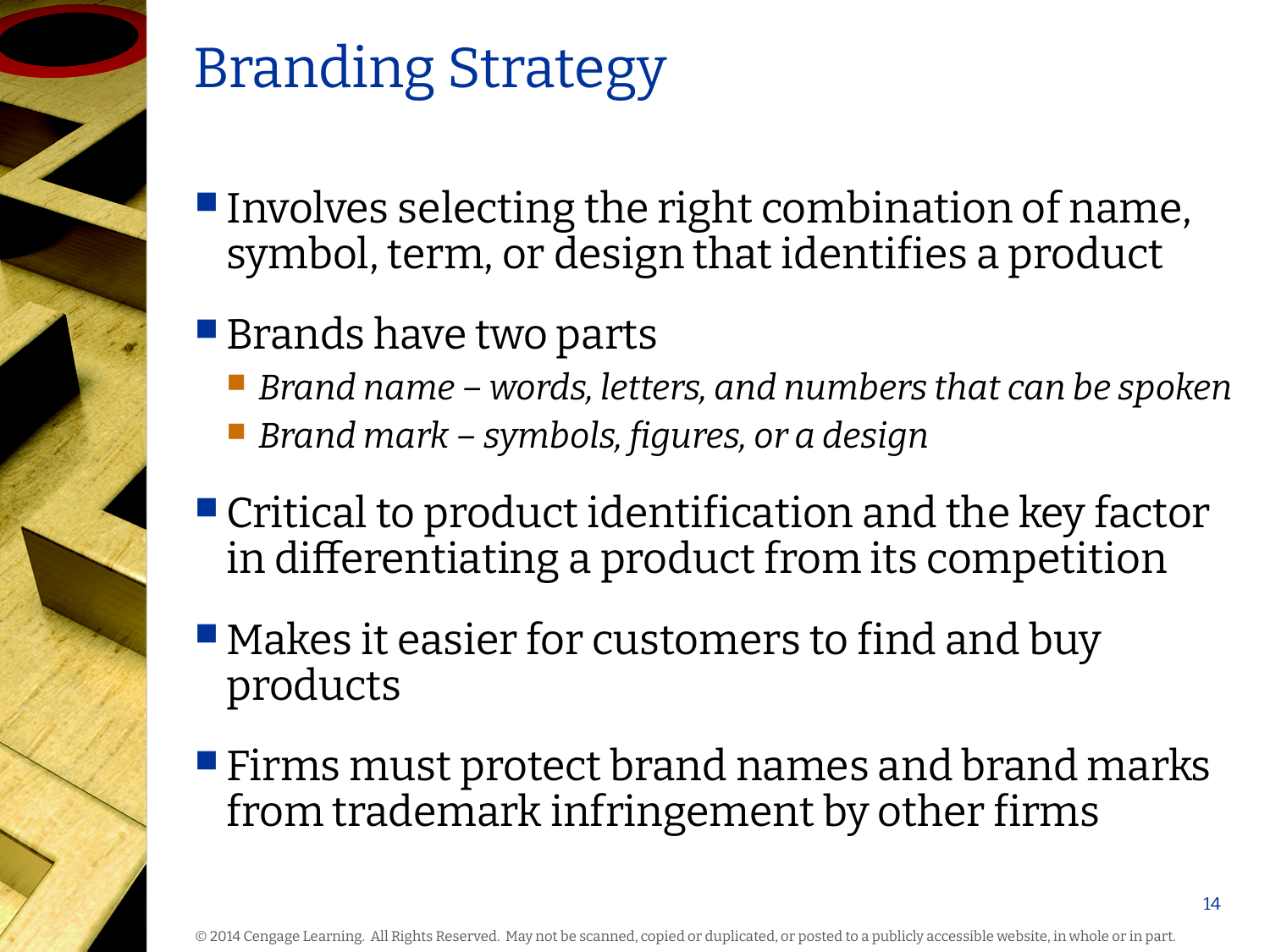

# Branding Strategy
Involves selecting the right combination of name, symbol, term, or design that identifies a product
Brands have two parts
Brand name – words, letters, and numbers that can be spoken
Brand mark – symbols, figures, or a design
Critical to product identification and the key factor in differentiating a product from its competition
Makes it easier for customers to find and buy products
Firms must protect brand names and brand marks from trademark infringement by other firms
14